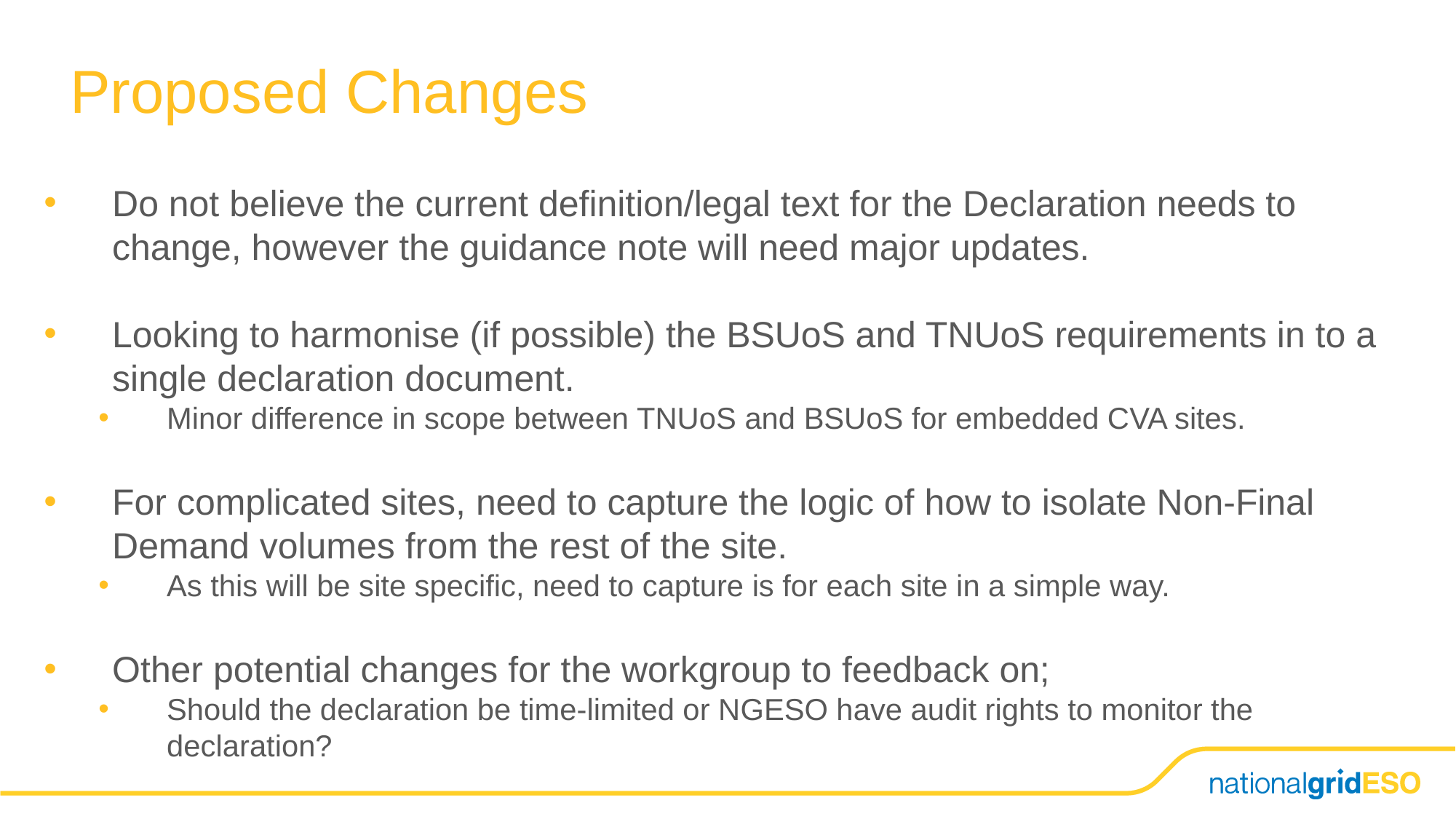

# Proposed Changes

Do not believe the current definition/legal text for the Declaration needs to change, however the guidance note will need major updates.

Looking to harmonise (if possible) the BSUoS and TNUoS requirements in to a single declaration document.
Minor difference in scope between TNUoS and BSUoS for embedded CVA sites.

For complicated sites, need to capture the logic of how to isolate Non-Final Demand volumes from the rest of the site.
As this will be site specific, need to capture is for each site in a simple way.

Other potential changes for the workgroup to feedback on;
Should the declaration be time-limited or NGESO have audit rights to monitor the declaration?